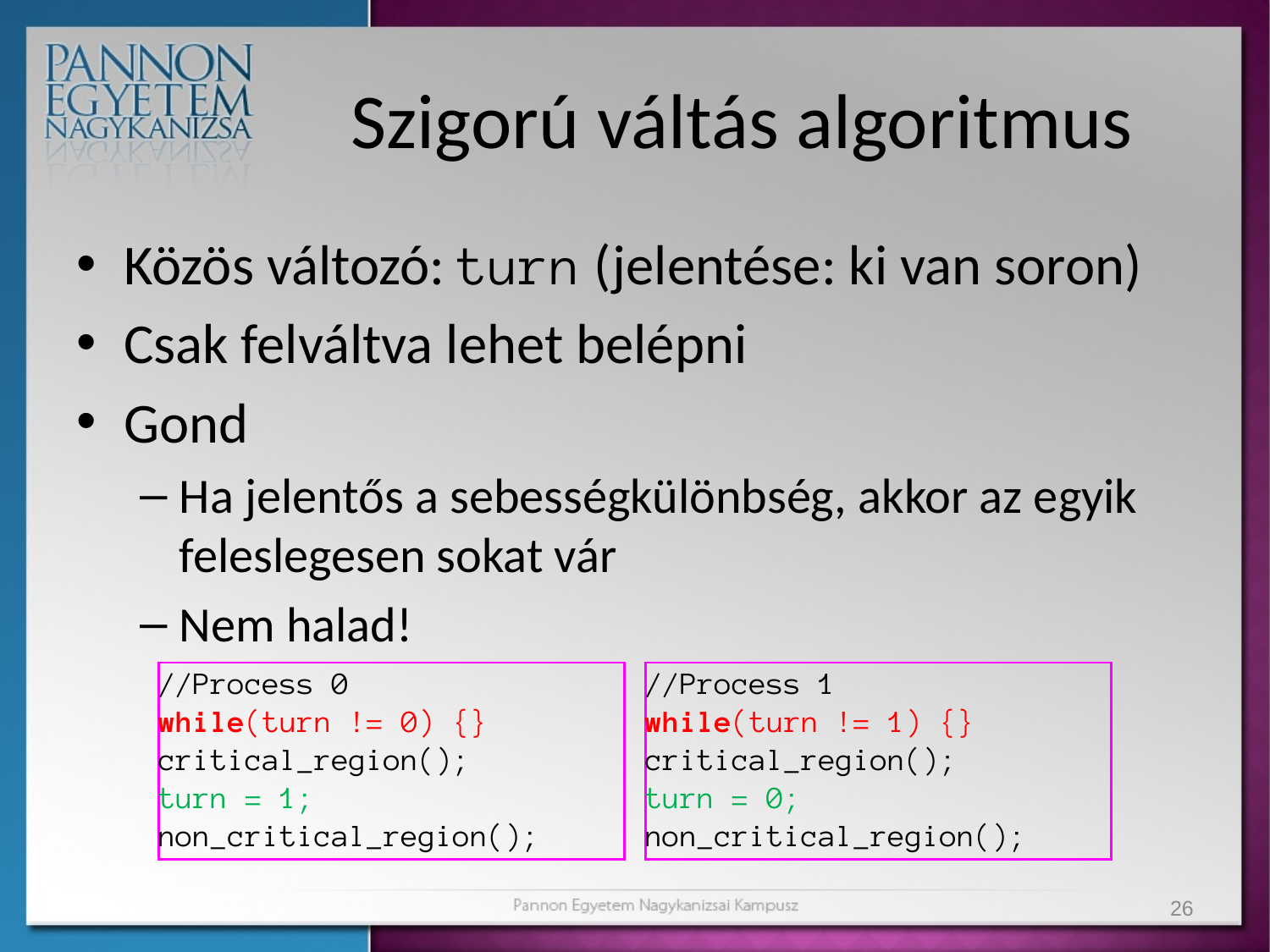

# Szigorú váltás algoritmus
Közös változó: turn (jelentése: ki van soron)
Csak felváltva lehet belépni
Gond
Ha jelentős a sebességkülönbség, akkor az egyik feleslegesen sokat vár
Nem halad!
//Process 0
while(turn != 0) {}
critical_region();
turn = 1;
non_critical_region();
//Process 1
while(turn != 1) {}
critical_region();
turn = 0;
non_critical_region();
26